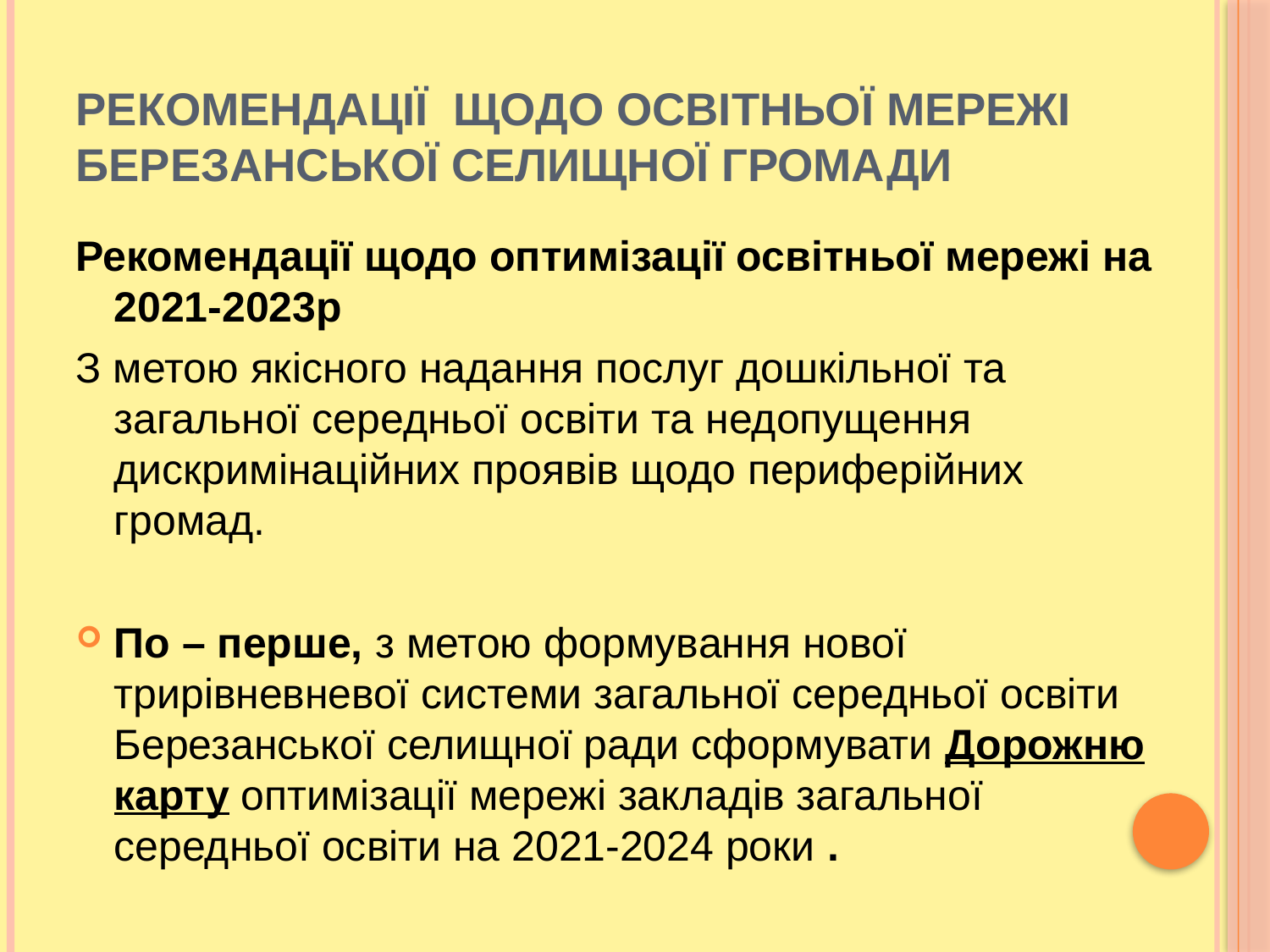

# Рекомендації  щодо освітньої мережі Березанської селищної громади
Рекомендації щодо оптимізації освітньої мережі на 2021-2023р
З метою якісного надання послуг дошкільної та загальної середньої освіти та недопущення дискримінаційних проявів щодо периферійних громад.

По – перше, з метою формування нової трирівневневої системи загальної середньої освіти Березанської селищної ради сформувати Дорожню карту оптимізації мережі закладів загальної середньої освіти на 2021-2024 роки .